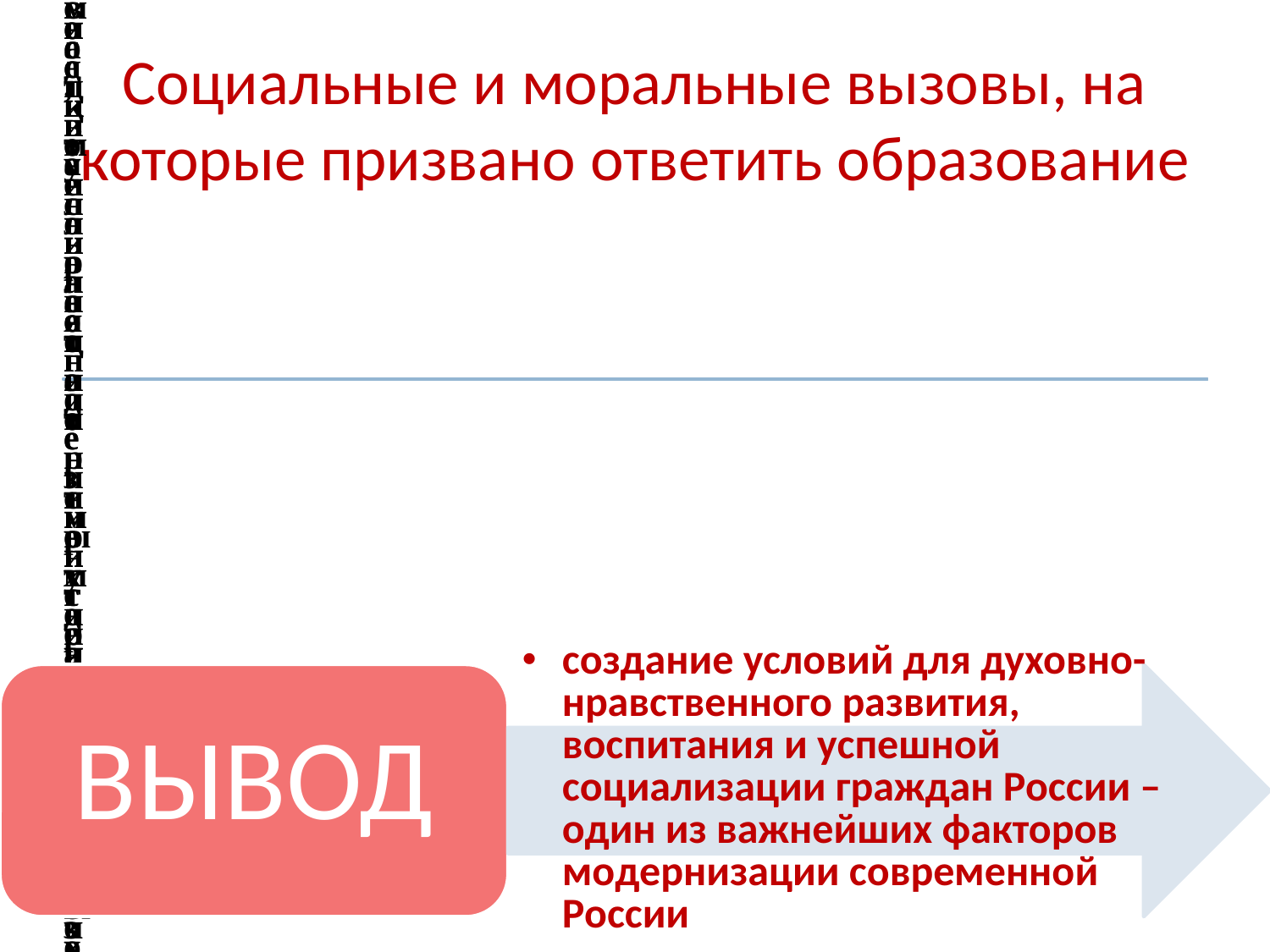

# Социальные и моральные вызовы, на которые призвано ответить образование

ВЫВОД
создание условий для духовно-нравственного развития, воспитания и успешной социализации граждан России – один из важнейших факторов модернизации современной России